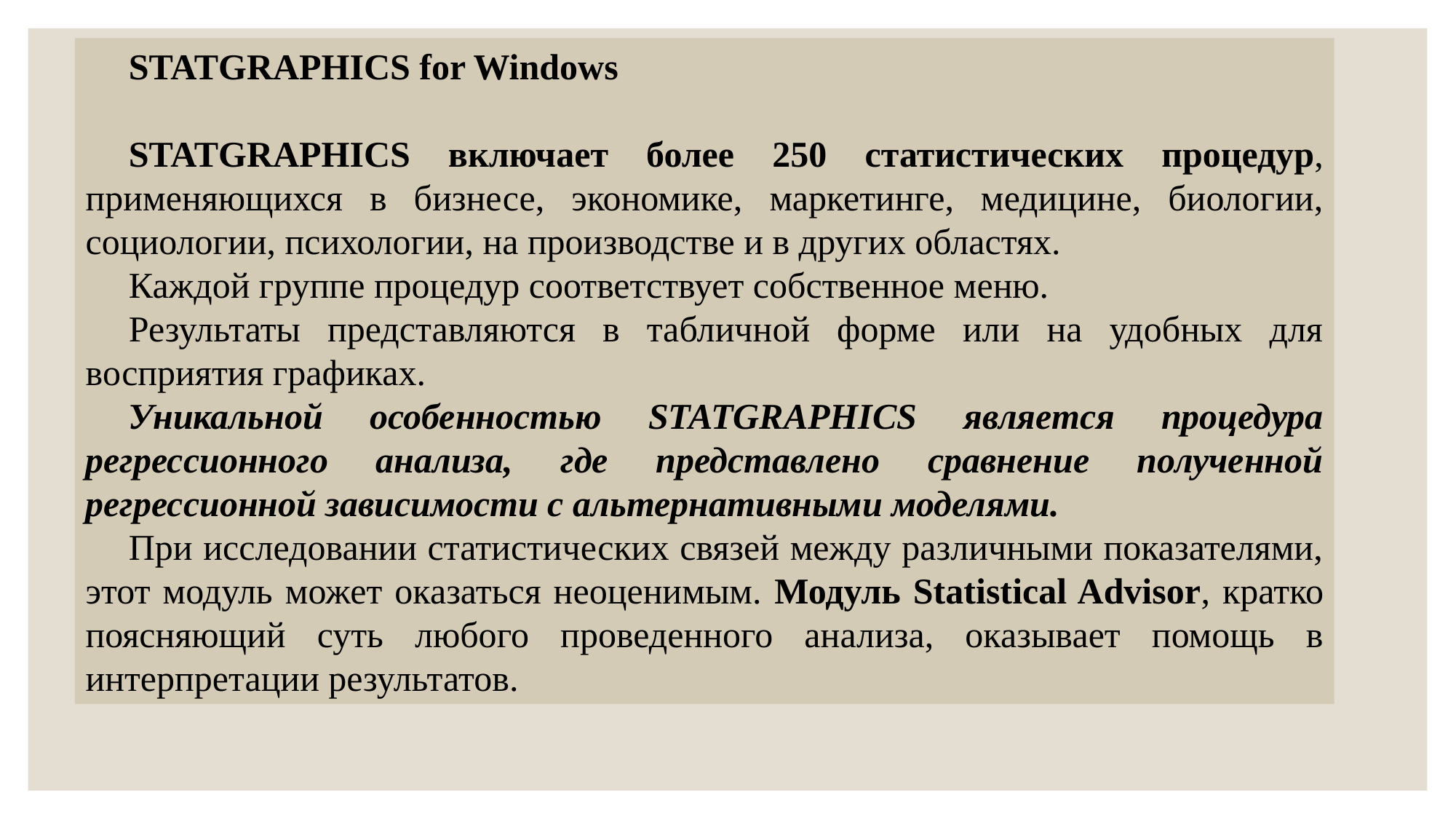

STATGRAPHICS for Windows

STATGRAPHICS включает более 250 статистических процедур, применяющихся в бизнесе, экономике, маркетинге, медицине, биологии, социологии, психологии, на производстве и в других областях.
Каждой группе процедур соответствует собственное меню.
Результаты представляются в табличной форме или на удобных для восприятия графиках.
Уникальной особенностью STATGRAPHICS является процедура регрессионного анализа, где представлено сравнение полученной регрессионной зависимости с альтернативными моделями.
При исследовании статистических связей между различными показателями, этот модуль может оказаться неоценимым. Модуль Statistical Advisor, кратко поясняющий суть любого проведенного анализа, оказывает помощь в интерпретации результатов.